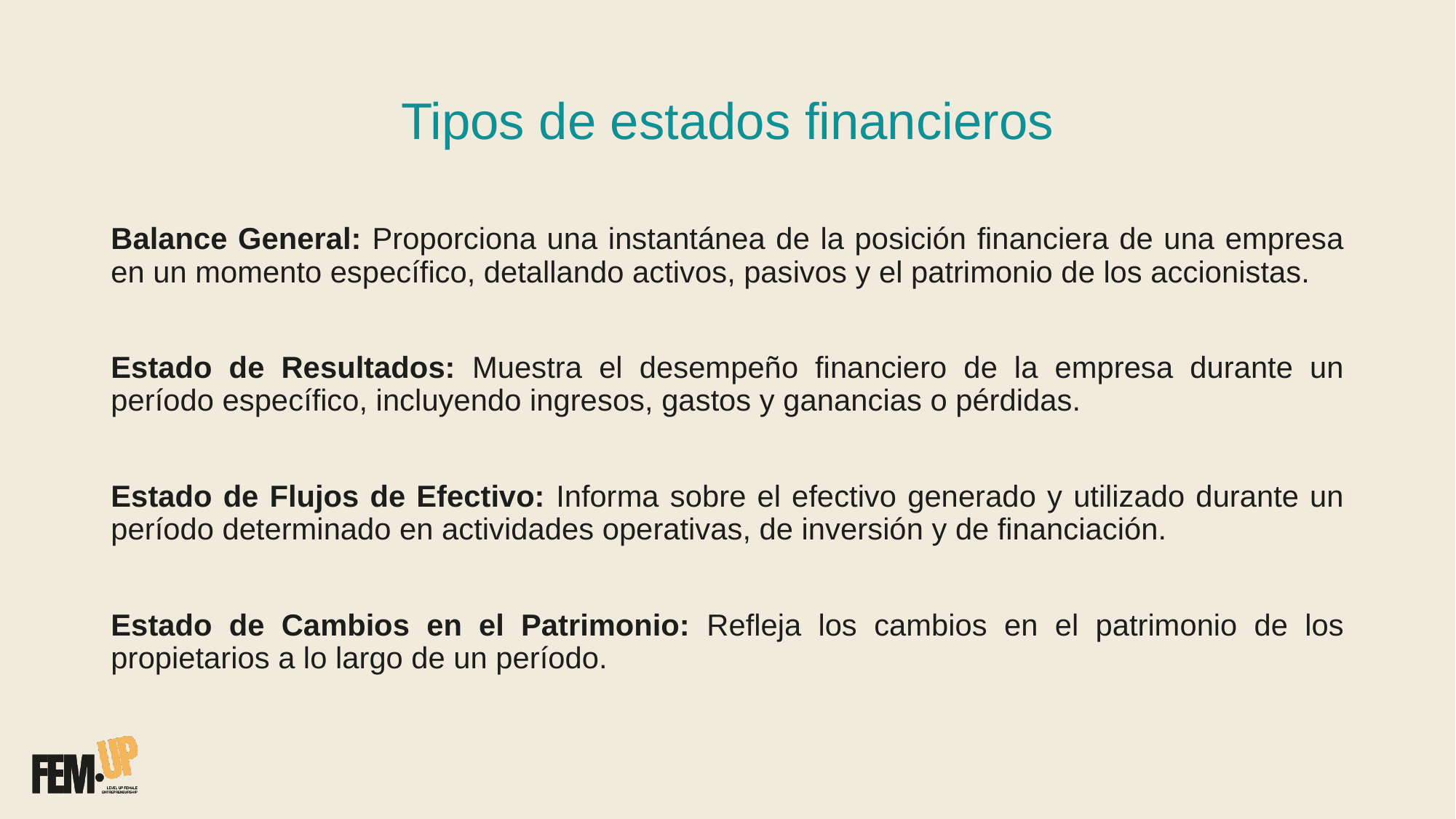

# Tipos de estados financieros
Balance General: Proporciona una instantánea de la posición financiera de una empresa en un momento específico, detallando activos, pasivos y el patrimonio de los accionistas.

Estado de Resultados: Muestra el desempeño financiero de la empresa durante un período específico, incluyendo ingresos, gastos y ganancias o pérdidas.

Estado de Flujos de Efectivo: Informa sobre el efectivo generado y utilizado durante un período determinado en actividades operativas, de inversión y de financiación.

Estado de Cambios en el Patrimonio: Refleja los cambios en el patrimonio de los propietarios a lo largo de un período.